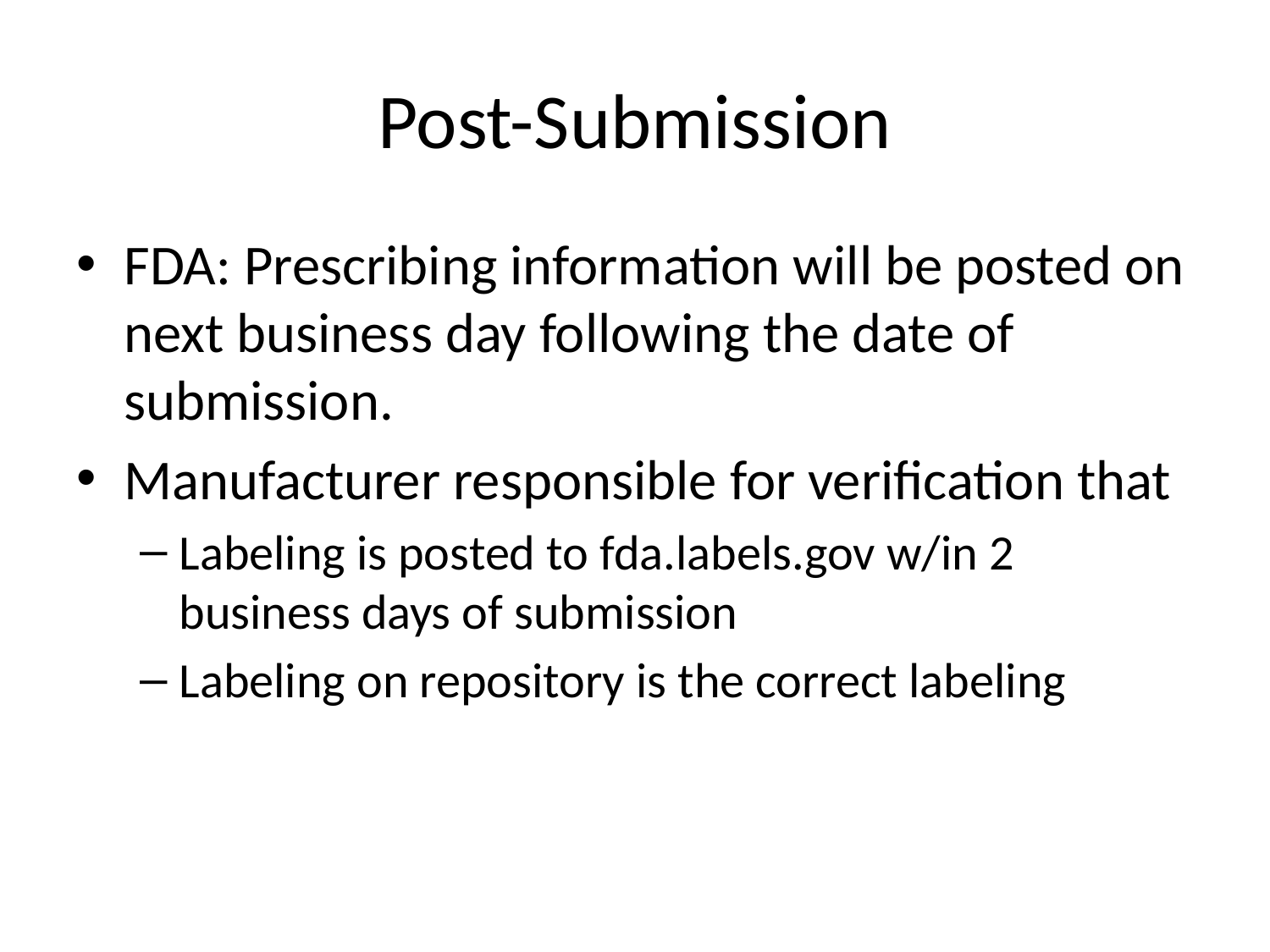

# Post-Submission
FDA: Prescribing information will be posted on next business day following the date of submission.
Manufacturer responsible for verification that
Labeling is posted to fda.labels.gov w/in 2 business days of submission
Labeling on repository is the correct labeling